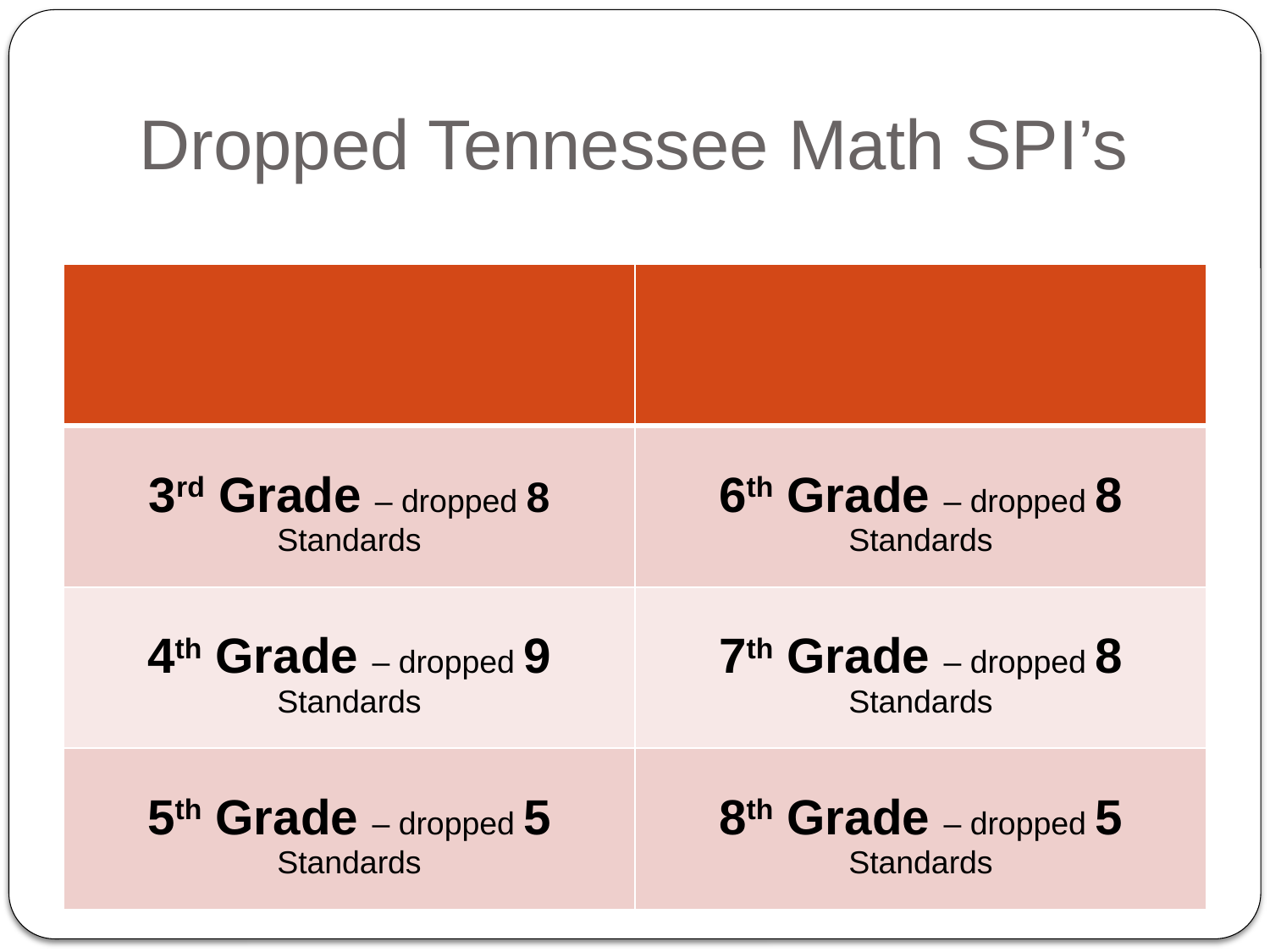

# Dropped Tennessee Math SPI’s
|  |  |
| --- | --- |
| 3rd Grade – dropped 8 Standards | 6th Grade – dropped 8 Standards |
| 4th Grade – dropped 9 Standards | 7th Grade – dropped 8 Standards |
| 5th Grade – dropped 5 Standards | 8th Grade – dropped 5 Standards |